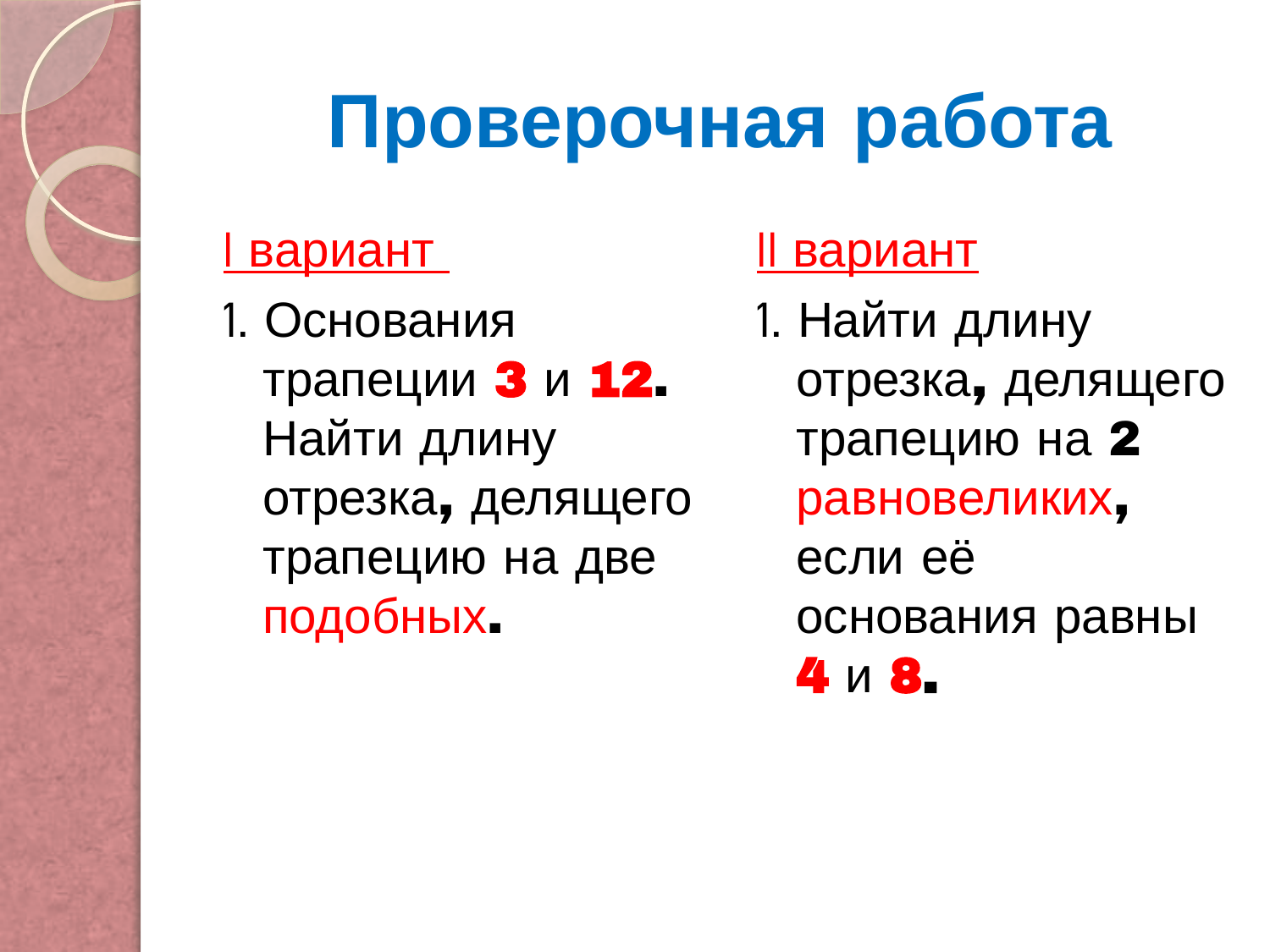

# Проверочная работа
I вариант
1. Основания трапеции 3 и 12. Найти длину отрезка, делящего трапецию на две подобных.
II вариант
1. Найти длину отрезка, делящего трапецию на 2 равновеликих, если её основания равны 4 и 8.